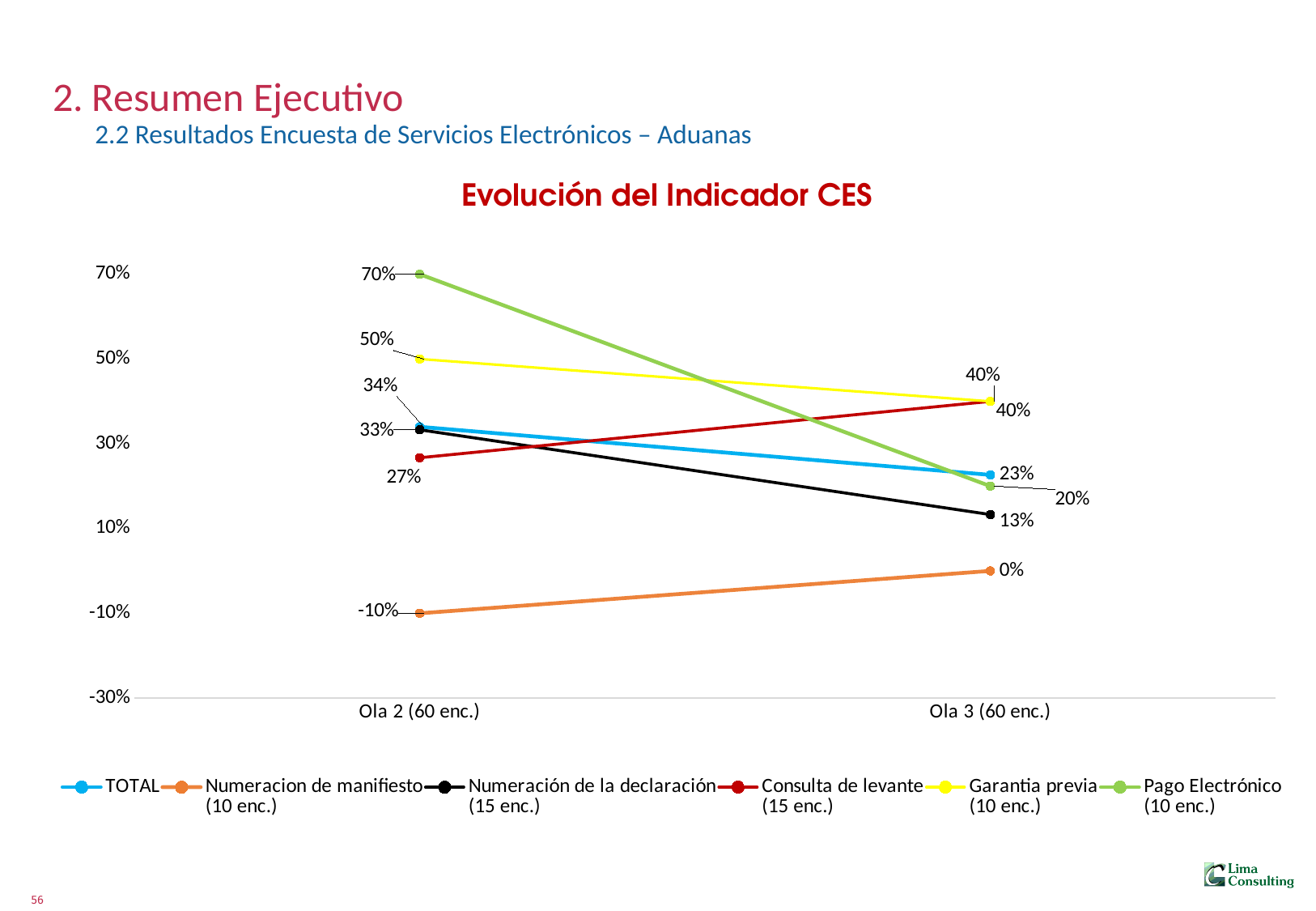

# 2. Resumen Ejecutivo 2.2 Resultados Encuesta de Servicios Electrónicos – Aduanas
Evolución del Indicador CES

### Chart

| Category | TOTAL | Numeracion de manifiesto
(10 enc.) | Numeración de la declaración
(15 enc.) | Consulta de levante
(15 enc.) | Garantia previa
(10 enc.) | Pago Electrónico
(10 enc.) |
|---|---|---|---|---|---|---|
| Ola 2 (60 enc.) | 0.34 | -0.1 | 0.333 | 0.267 | 0.5 | 0.7 |
| Ola 3 (60 enc.) | 0.22659999999999997 | 0.0 | 0.133 | 0.4 | 0.4 | 0.19999999999999996 |